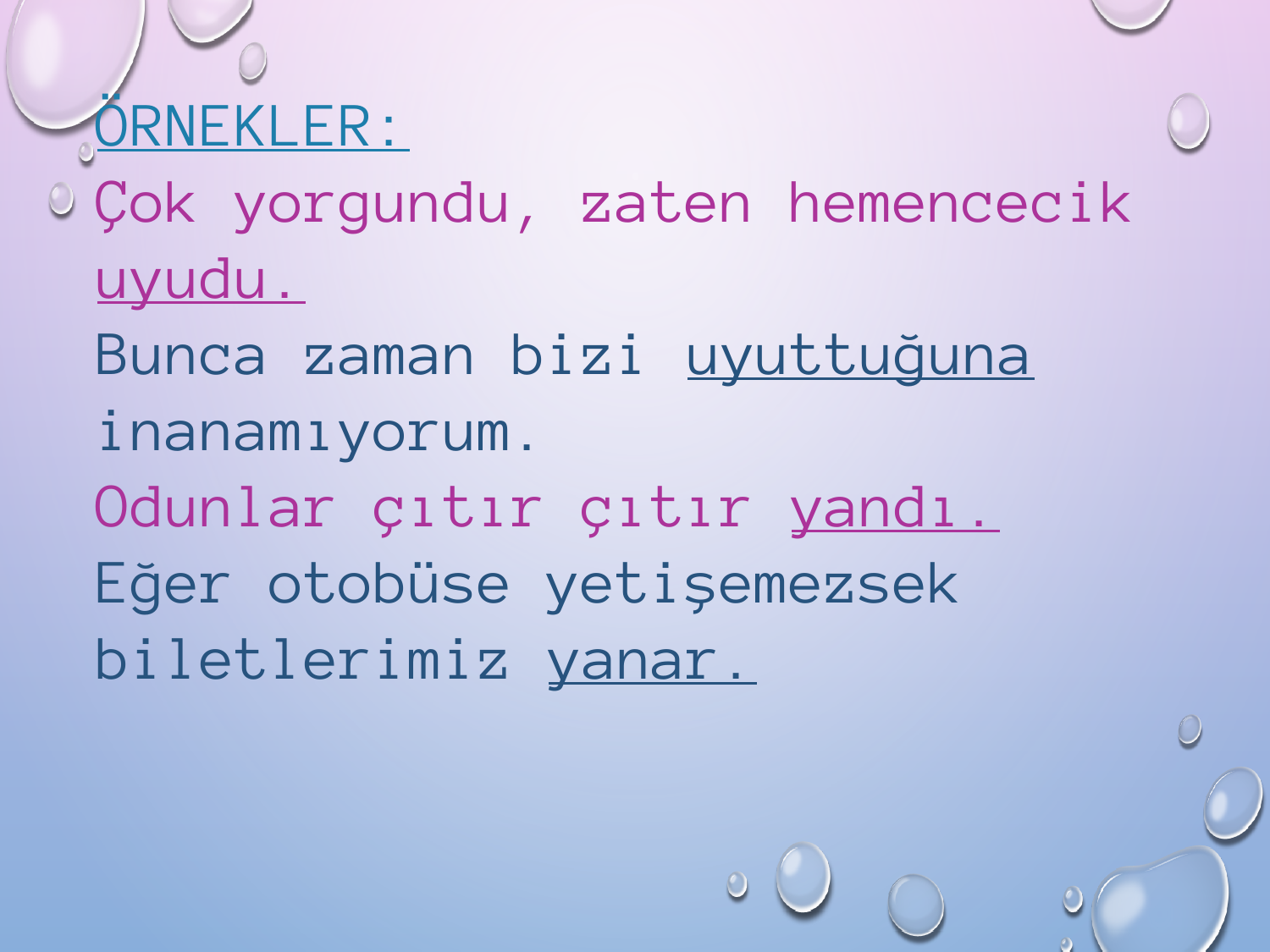

ÖRNEKLER:
Çok yorgundu, zaten hemencecik uyudu.
Bunca zaman bizi uyuttuğuna inanamıyorum.
Odunlar çıtır çıtır yandı.
Eğer otobüse yetişemezsek biletlerimiz yanar.